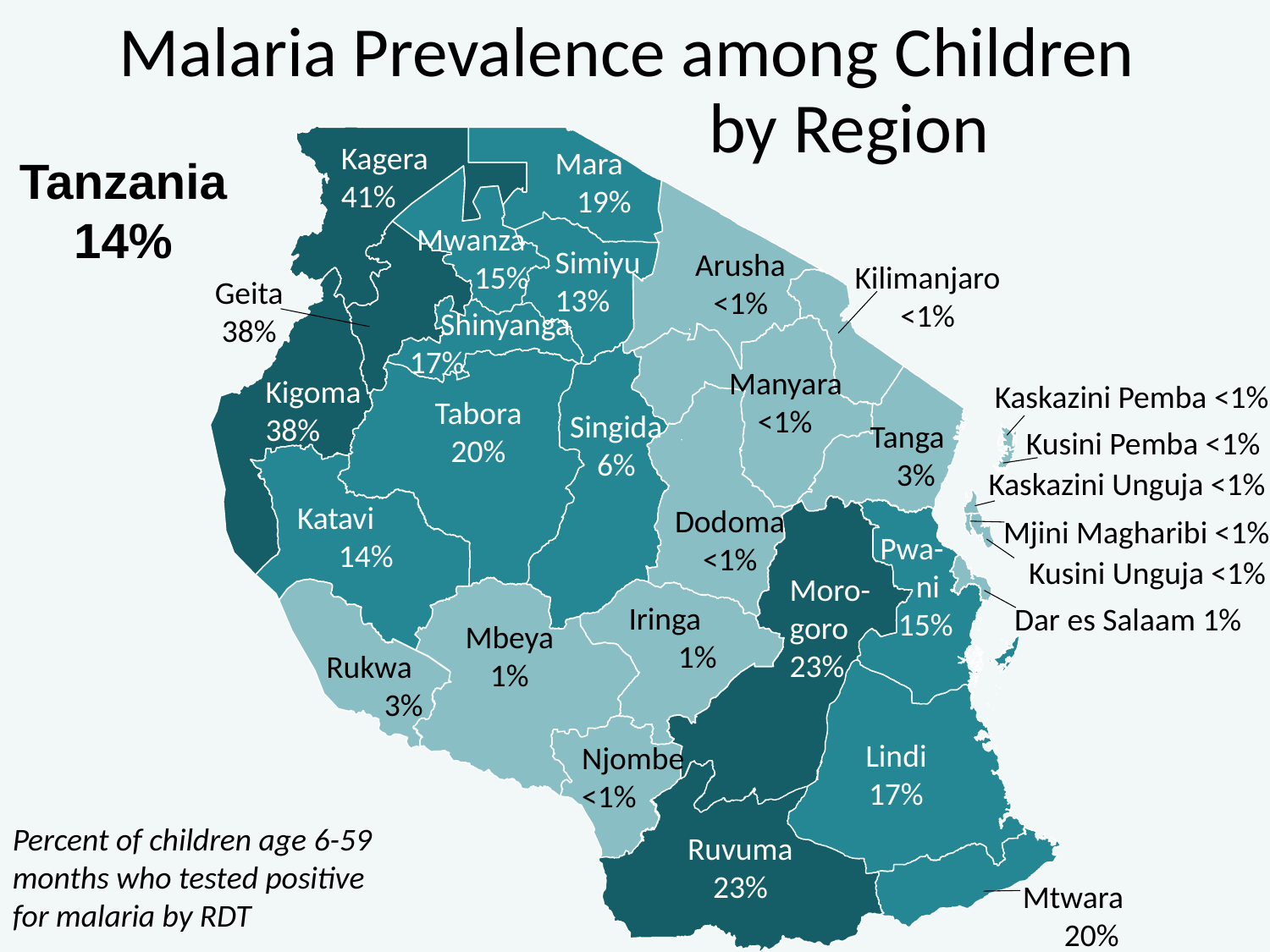

# Malaria Prevalence among Children by Region

Kagera
41%
Mara
   19%
Tanzania
14%
Mwanza
        15%
Simiyu
13%
Arusha
<1%
Kilimanjaro <1%
Geita
38%
Shinyanga
17%
Manyara
    <1%
Kigoma
38%
 Kaskazini Pemba <1%
Tabora
20%
Singida
6%
Tanga
3%
Kusini Pemba <1%
Kaskazini Unguja <1%
Katavi
14%
Dodoma<1%

Mjini Magharibi <1%
Pwa-
     ni
15%
Kusini Unguja <1%
Moro-
goro
23%
Iringa
1%
Dar es Salaam 1%
Mbeya
1%
Rukwa
3%
Lindi
17%
Njombe
<1%
Percent of children age 6-59 months who tested positive for malaria by RDT
Ruvuma
23%
Mtwara
20%